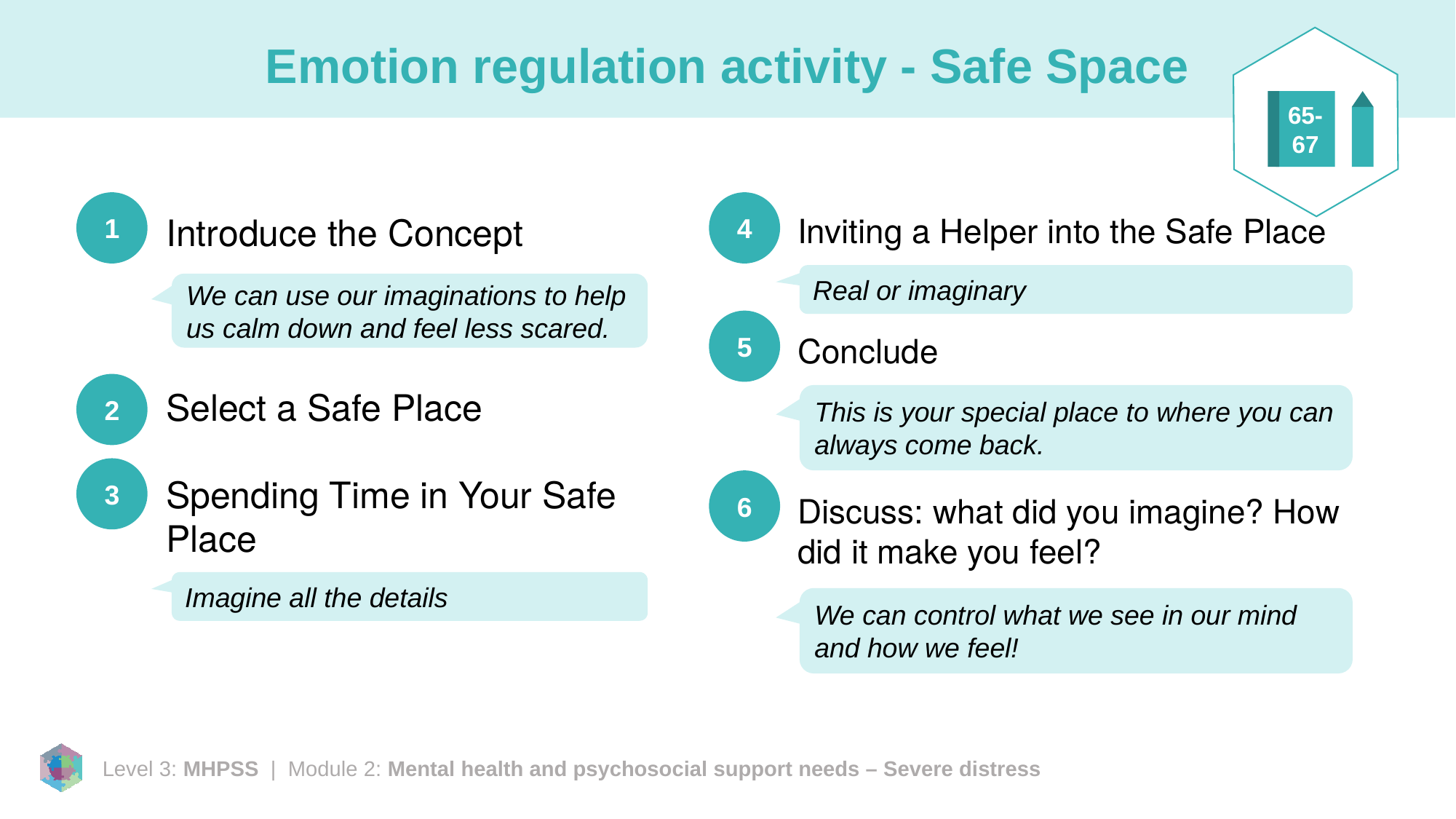

65-67

# Emotion regulation activity - Safe Space
1
4
Introduce the Concept
Select a Safe Place
Spending Time in Your Safe Place
Inviting a Helper into the Safe Place

Conclude
Discuss: what did you imagine? How did it make you feel?
Real or imaginary
We can use our imaginations to help us calm down and feel less scared.
5
2
This is your special place to where you can always come back.
3
6
Imagine all the details
We can control what we see in our mind and how we feel!